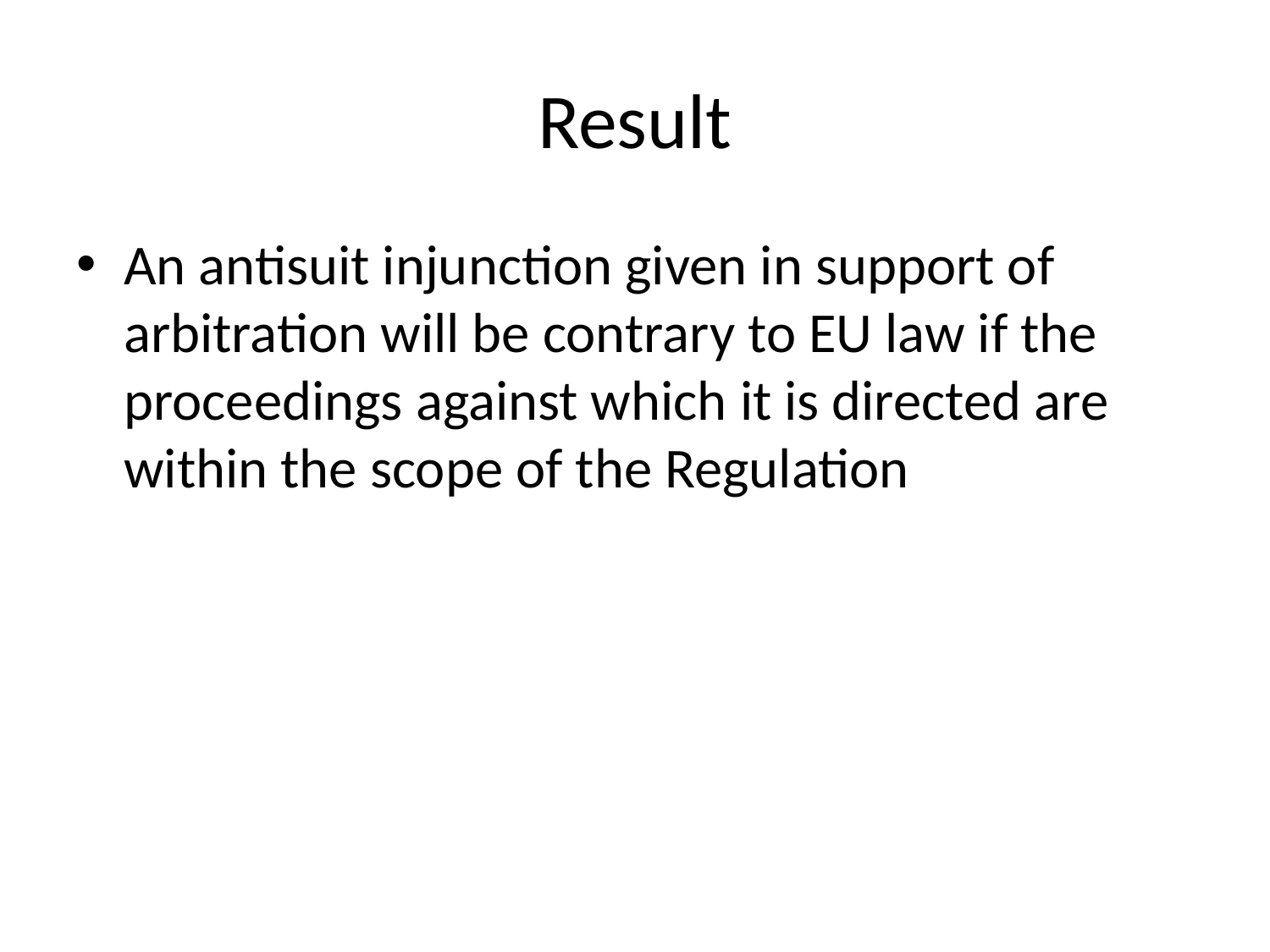

# Result
An antisuit injunction given in support of arbitration will be contrary to EU law if the proceedings against which it is directed are within the scope of the Regulation